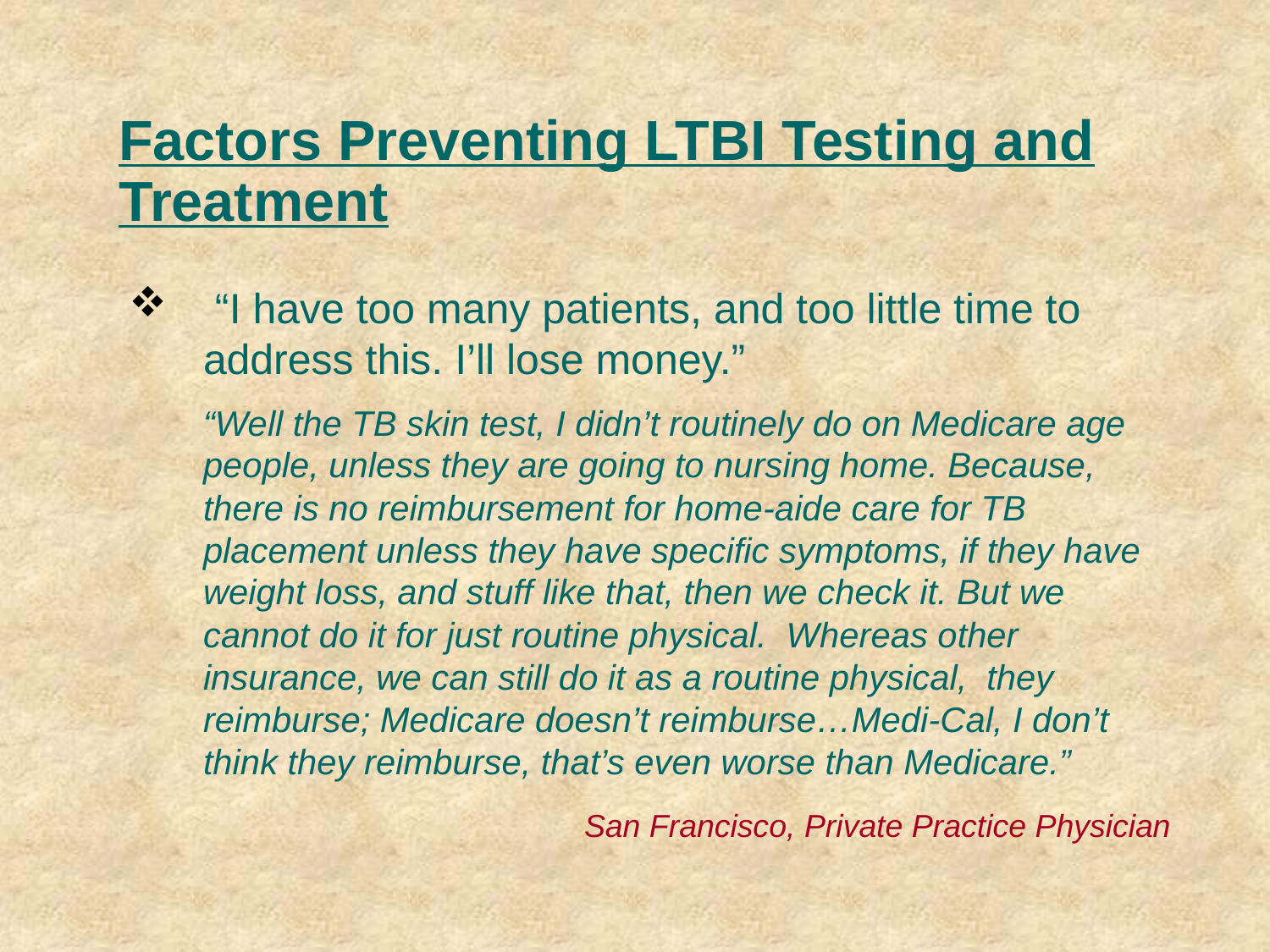

# Factors Preventing LTBI Testing and Treatment
 “I have too many patients, and too little time to address this. I’ll lose money.”
 	“Well the TB skin test, I didn’t routinely do on Medicare age people, unless they are going to nursing home. Because, there is no reimbursement for home-aide care for TB placement unless they have specific symptoms, if they have weight loss, and stuff like that, then we check it. But we cannot do it for just routine physical.  Whereas other insurance, we can still do it as a routine physical,  they reimburse; Medicare doesn’t reimburse…Medi-Cal, I don’t think they reimburse, that’s even worse than Medicare.”
				San Francisco, Private Practice Physician